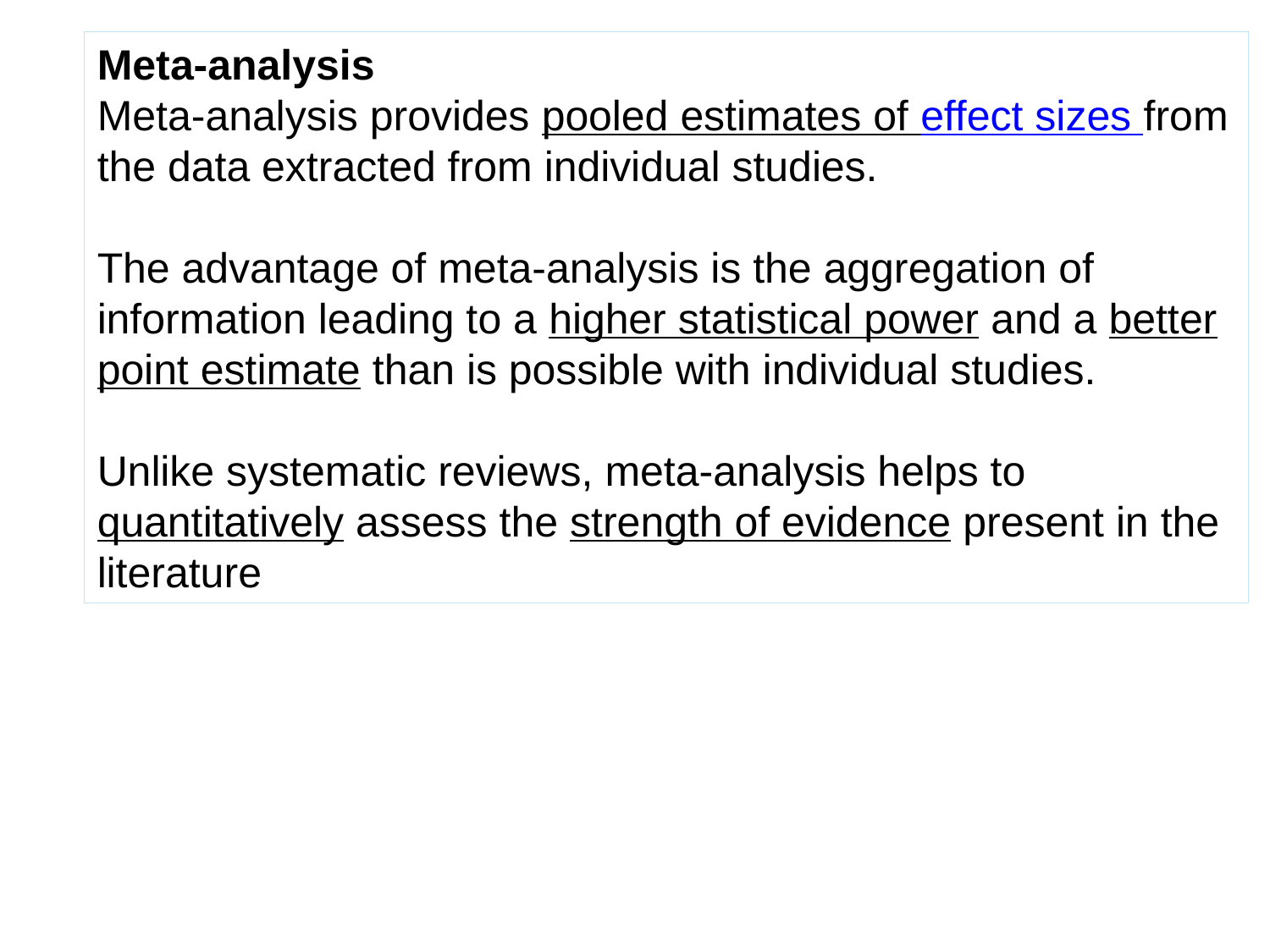

Meta-analysis
Meta-analysis provides pooled estimates of effect sizes from the data extracted from individual studies.

The advantage of meta-analysis is the aggregation of information leading to a higher statistical power and a better point estimate than is possible with individual studies.

Unlike systematic reviews, meta-analysis helps to quantitatively assess the strength of evidence present in the literature